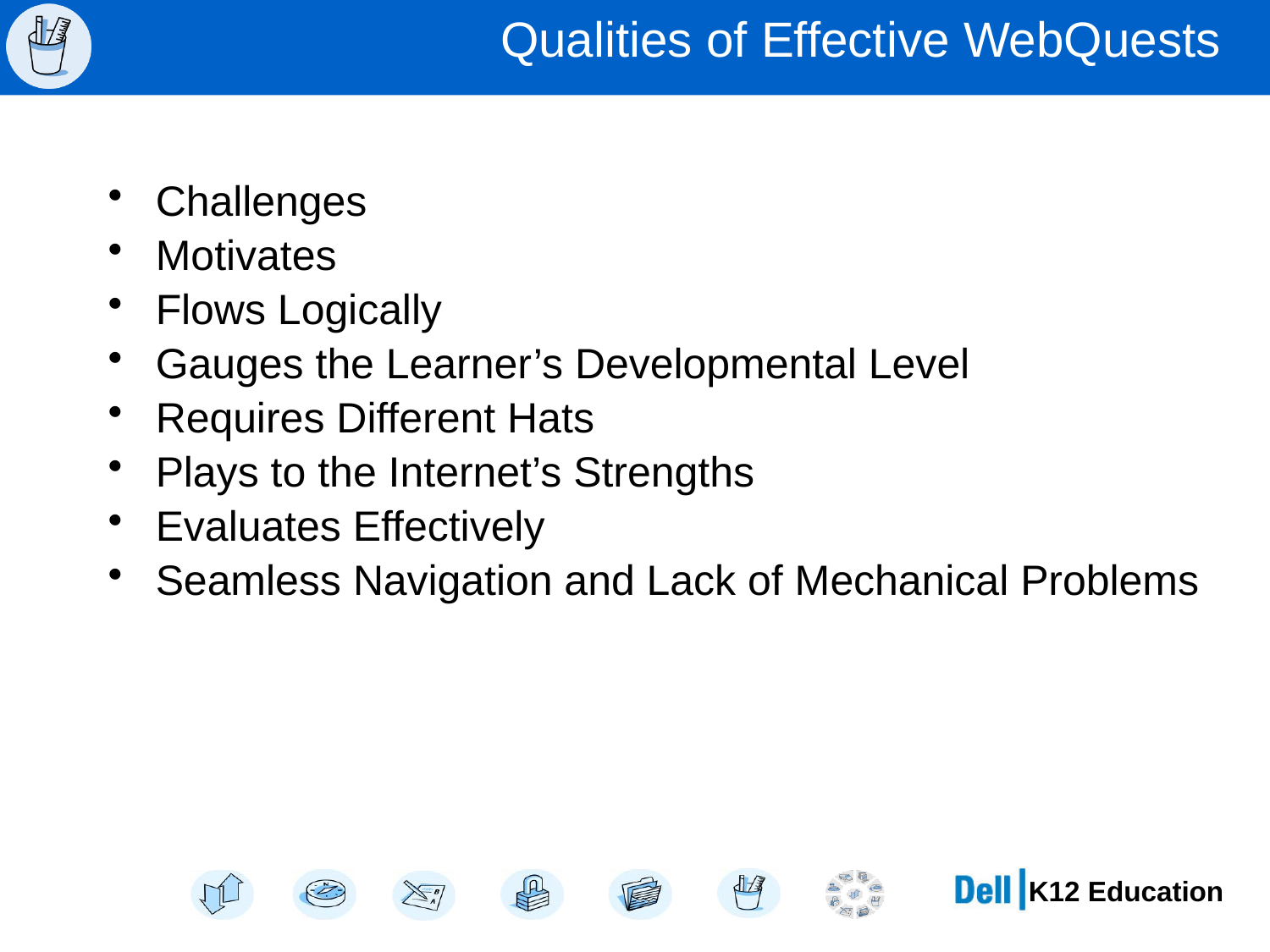

# Qualities of Effective WebQuests
Challenges
Motivates
Flows Logically
Gauges the Learner’s Developmental Level
Requires Different Hats
Plays to the Internet’s Strengths
Evaluates Effectively
Seamless Navigation and Lack of Mechanical Problems